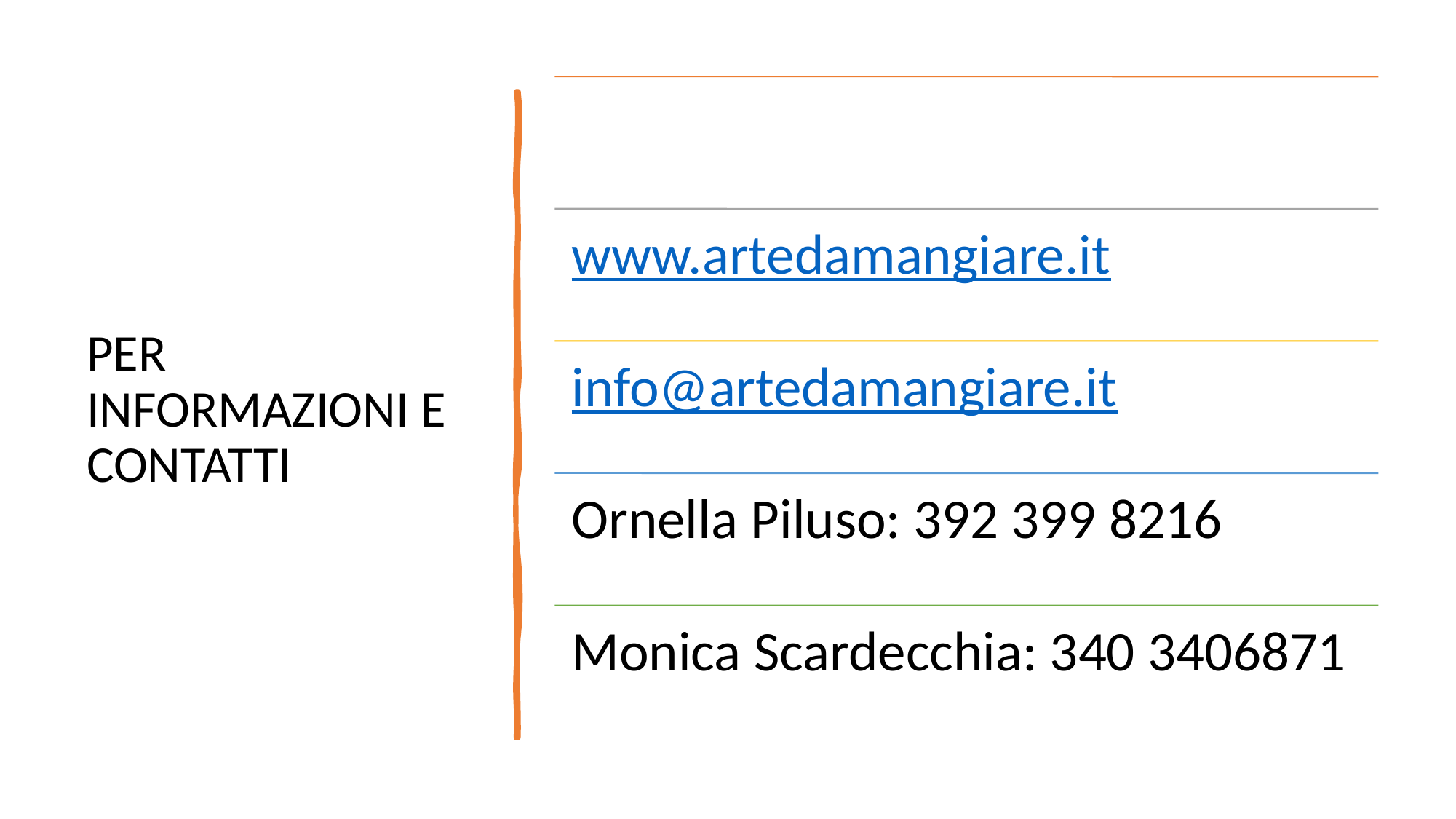

www.artedamangiare.it
info@artedamangiare.it
Ornella Piluso: 392 399 8216
Monica Scardecchia: 340 3406871
# PER INFORMAZIONI E CONTATTI